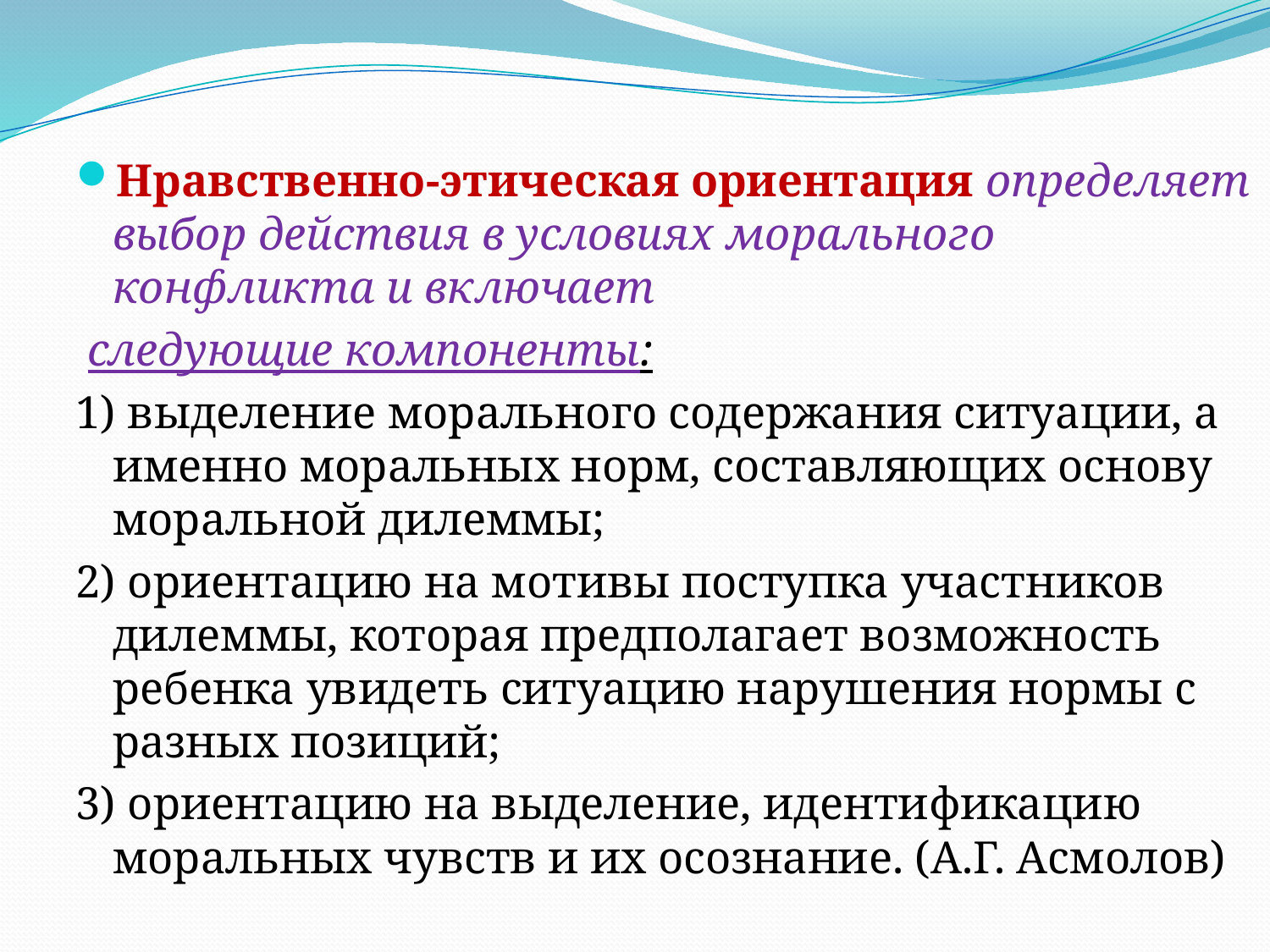

Нравственно-этическая ориентация определяет выбор действия в условиях морального конфликта и включает
 следующие компоненты:
1) выделение морального содержания ситуации, а именно моральных норм, составляющих основу моральной дилеммы;
2) ориентацию на мотивы поступка участников дилеммы, которая предполагает возможность ребенка увидеть ситуацию нарушения нормы с разных позиций;
3) ориентацию на выделение, идентификацию моральных чувств и их осознание. (А.Г. Асмолов)